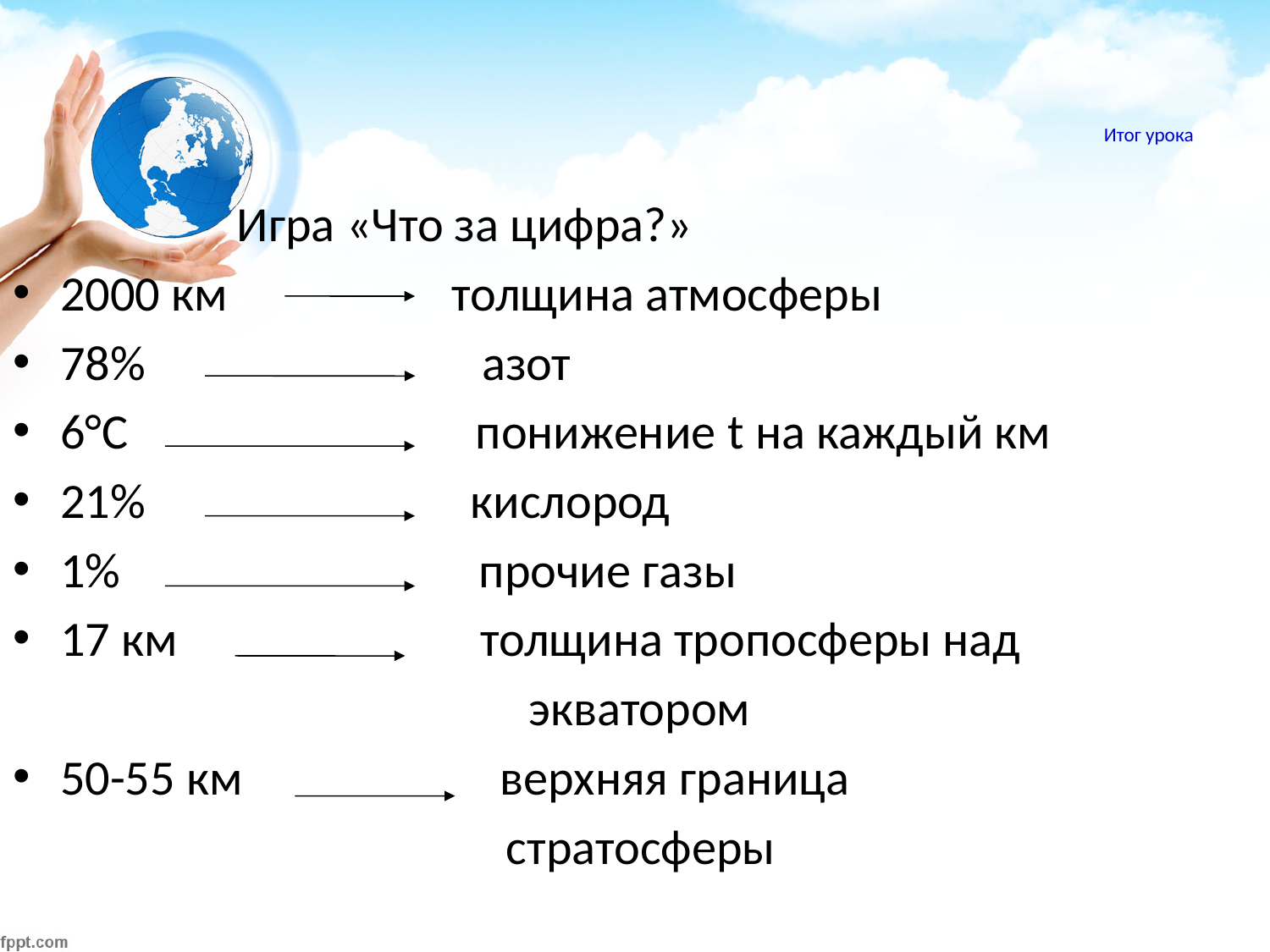

# Итог урока
                    Игра «Что за цифра?»
2000 км                    толщина атмосферы
78%                              азот
6°С                               понижение t на каждый км
21%                             кислород
1%                                прочие газы
17 км                           толщина тропосферы над
                                              экватором
50-55 км                       верхняя граница
                                            стратосферы